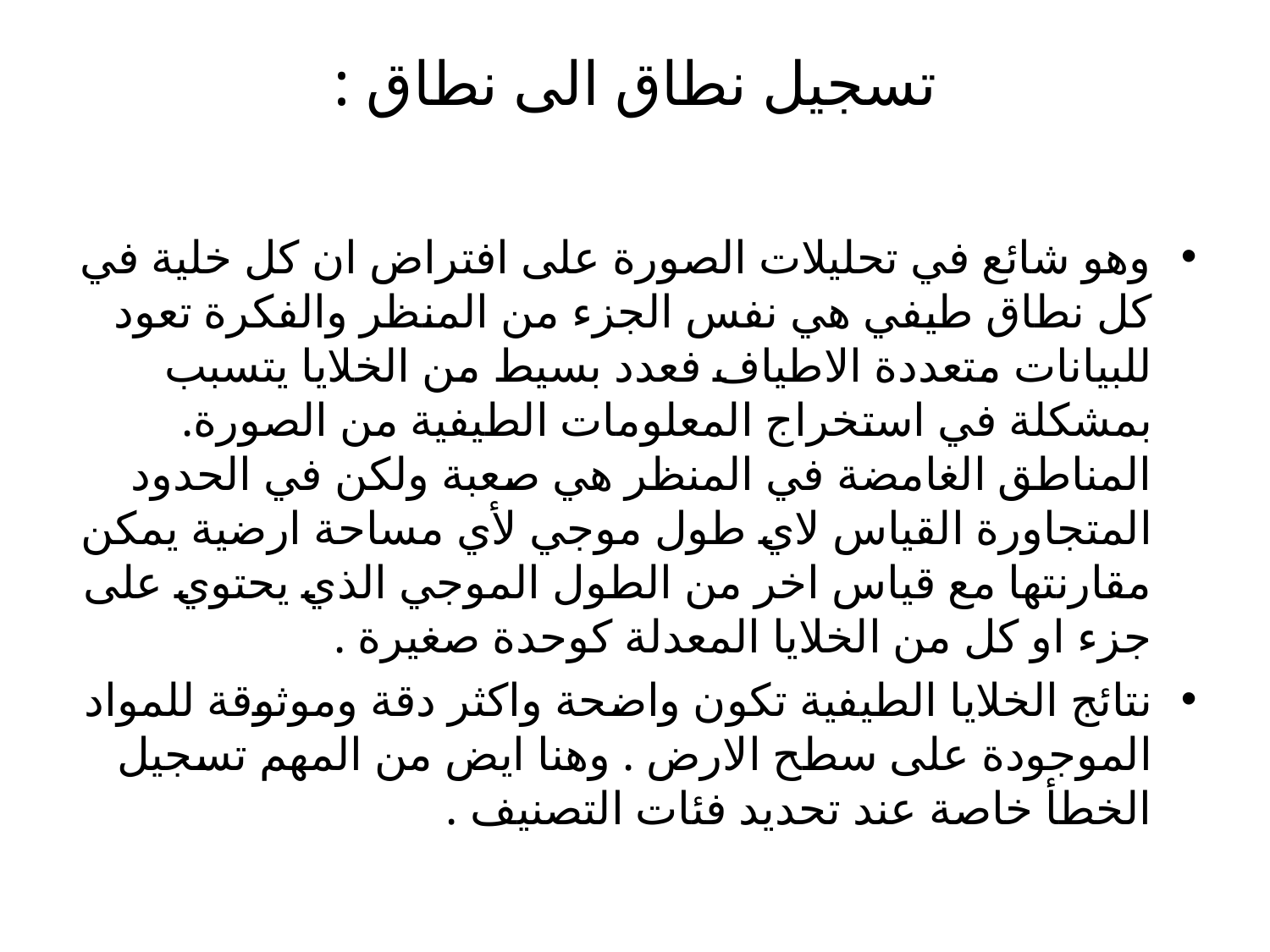

# تسجيل نطاق الى نطاق :
وهو شائع في تحليلات الصورة على افتراض ان كل خلية في كل نطاق طيفي هي نفس الجزء من المنظر والفكرة تعود للبيانات متعددة الاطياف فعدد بسيط من الخلايا يتسبب بمشكلة في استخراج المعلومات الطيفية من الصورة. المناطق الغامضة في المنظر هي صعبة ولكن في الحدود المتجاورة القياس لاي طول موجي لأي مساحة ارضية يمكن مقارنتها مع قياس اخر من الطول الموجي الذي يحتوي على جزء او كل من الخلايا المعدلة كوحدة صغيرة .
نتائج الخلايا الطيفية تكون واضحة واكثر دقة وموثوقة للمواد الموجودة على سطح الارض . وهنا ايض من المهم تسجيل الخطأ خاصة عند تحديد فئات التصنيف .